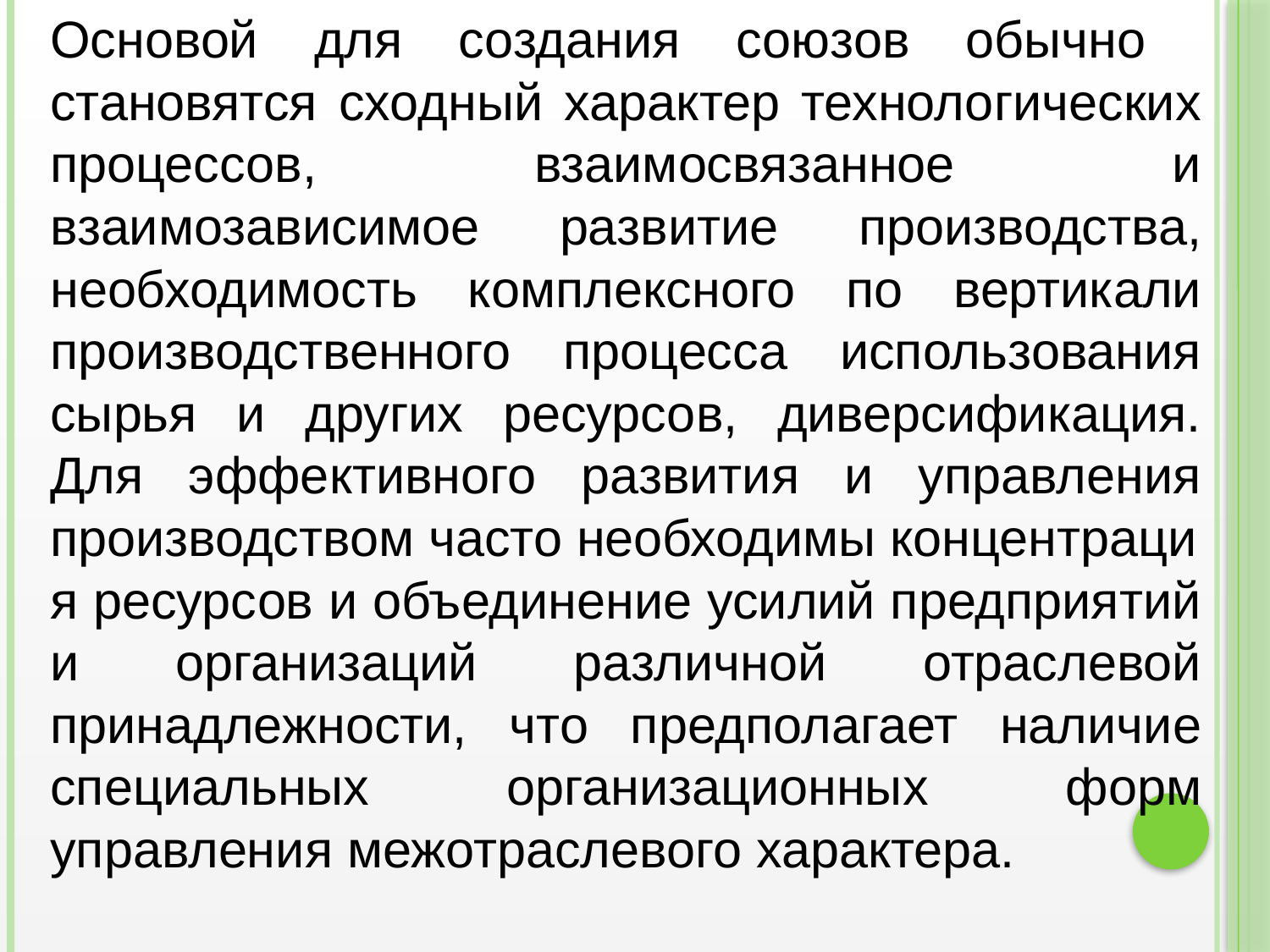

Основой для создания союзов обычно  становятся сходный характер технологических процессов, взаимосвязанное и взаимозависимое развитие производства, необходимость комплексного по вертикали производственного процесса использования сырья и других ресурсов, диверсификация. Для эффективного развития и управления производством часто необходимы концентрация ресурсов и объединение усилий предприятий и организаций различной отраслевой принадлежности, что предполагает наличие специальных организационных форм управления межотраслевого характера.